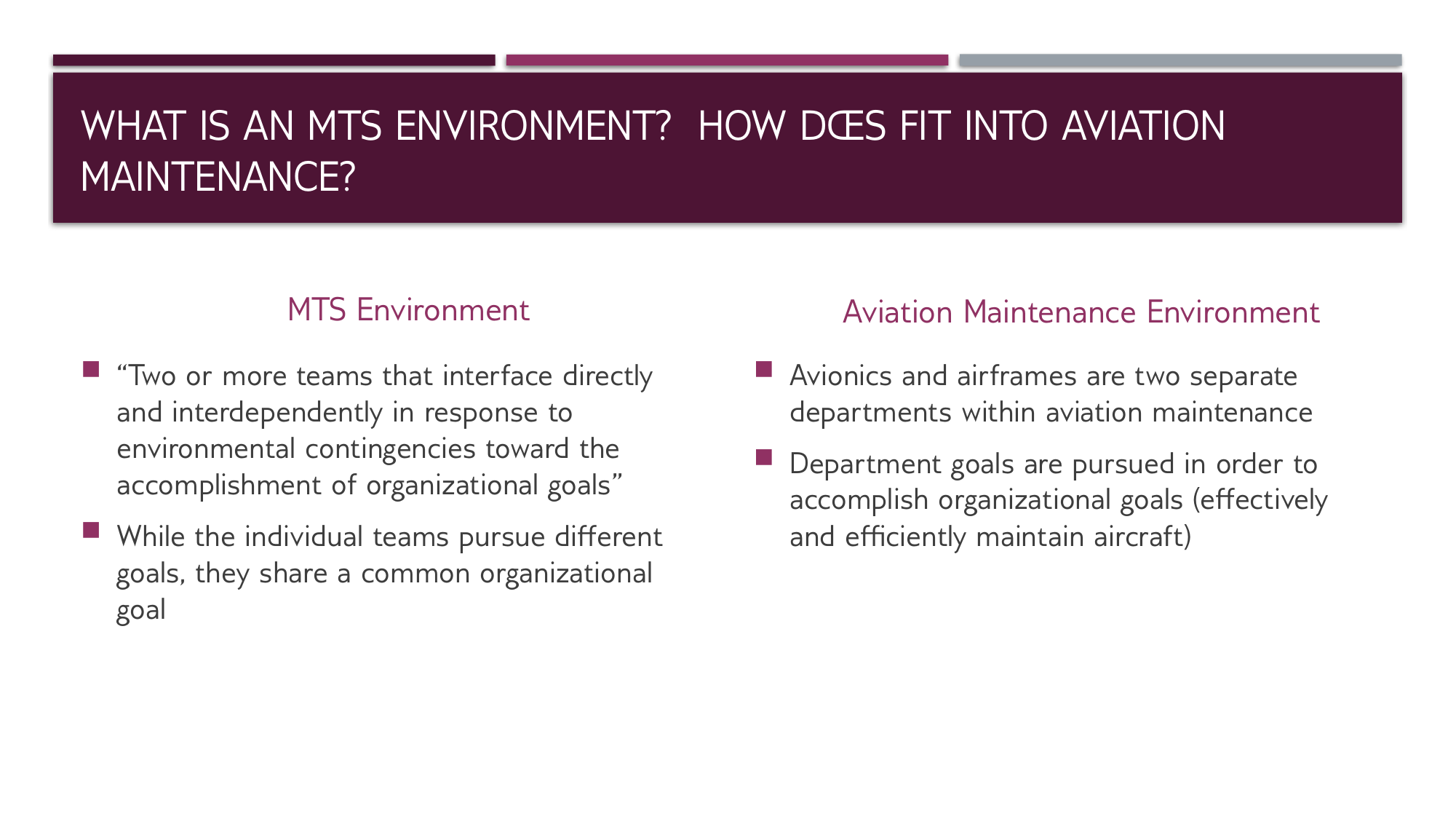

# What is an MTS Environment?  How does fit into aviation maintenance?
MTS Environment
Aviation Maintenance Environment
“Two or more teams that interface directly and interdependently in response to environmental contingencies toward the accomplishment of organizational goals”
While the individual teams pursue different goals, they share a common organizational goal

Avionics and airframes are two separate departments within aviation maintenance
Department goals are pursued in order to accomplish organizational goals (effectively and efficiently maintain aircraft)